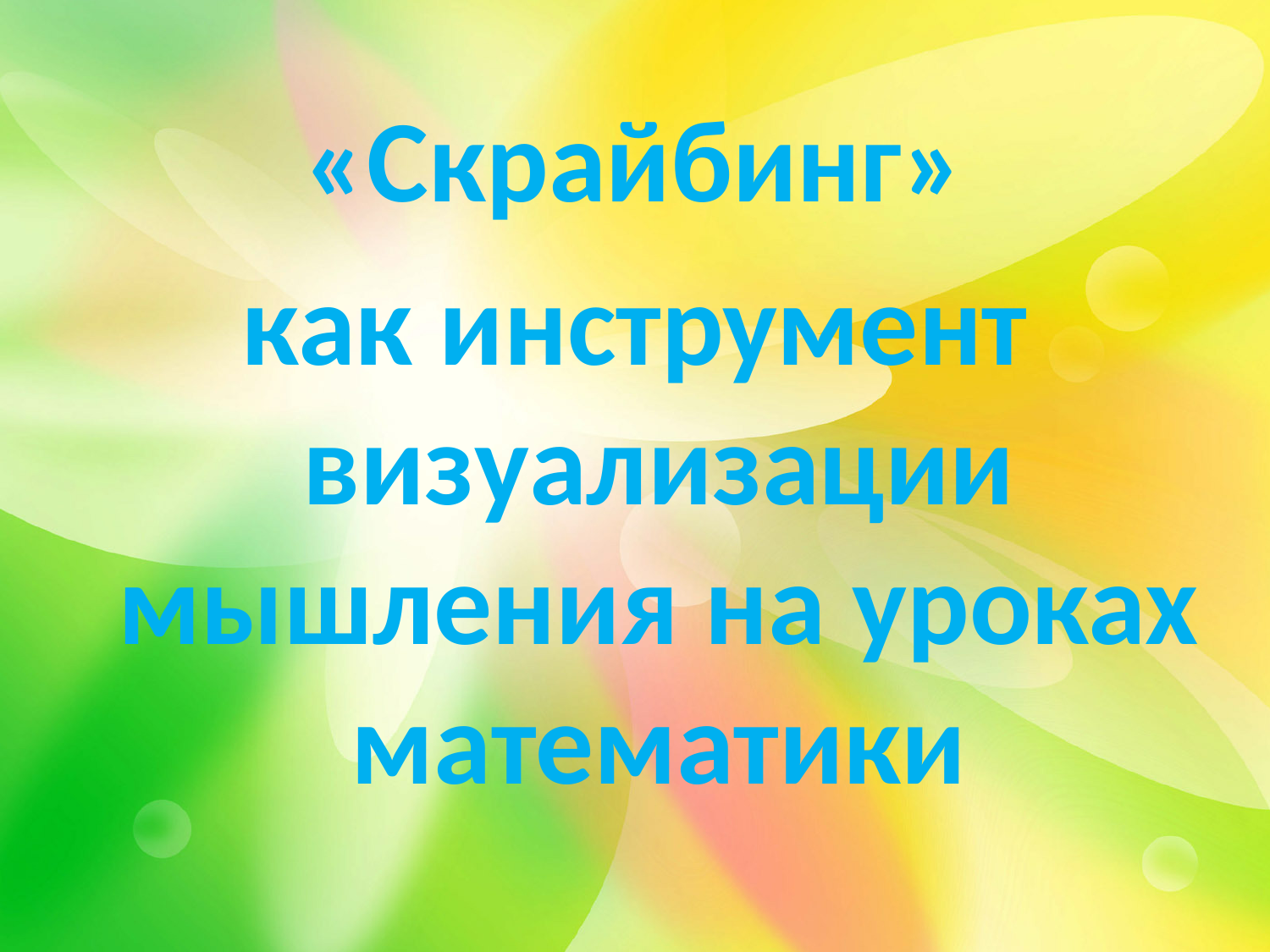

«Скрайбинг»
как инструмент визуализации мышления на уроках математики